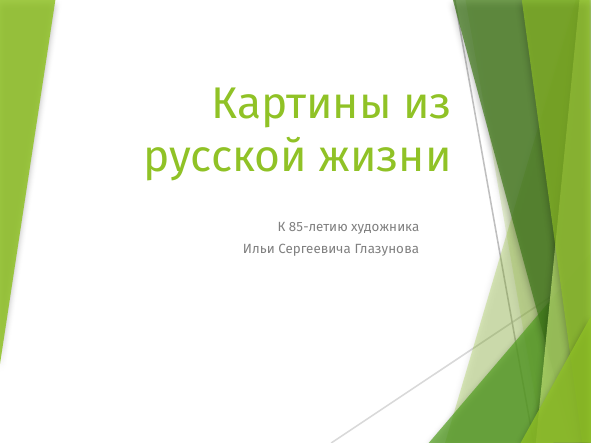

# Картины из русской жизни
К 85-летию художника
 Ильи Сергеевича Глазунова